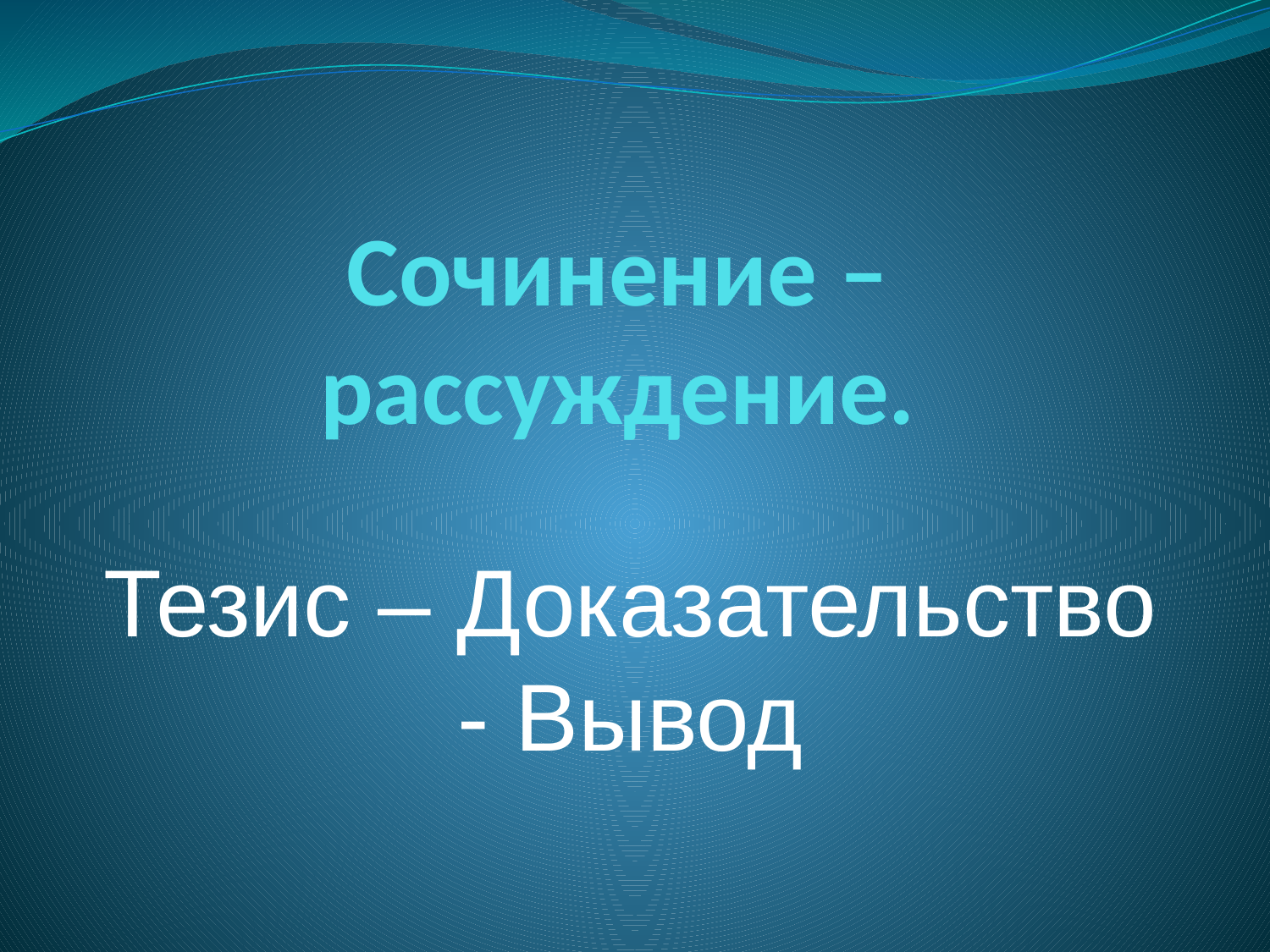

# Сочинение – рассуждение.
Тезис – Доказательство - Вывод